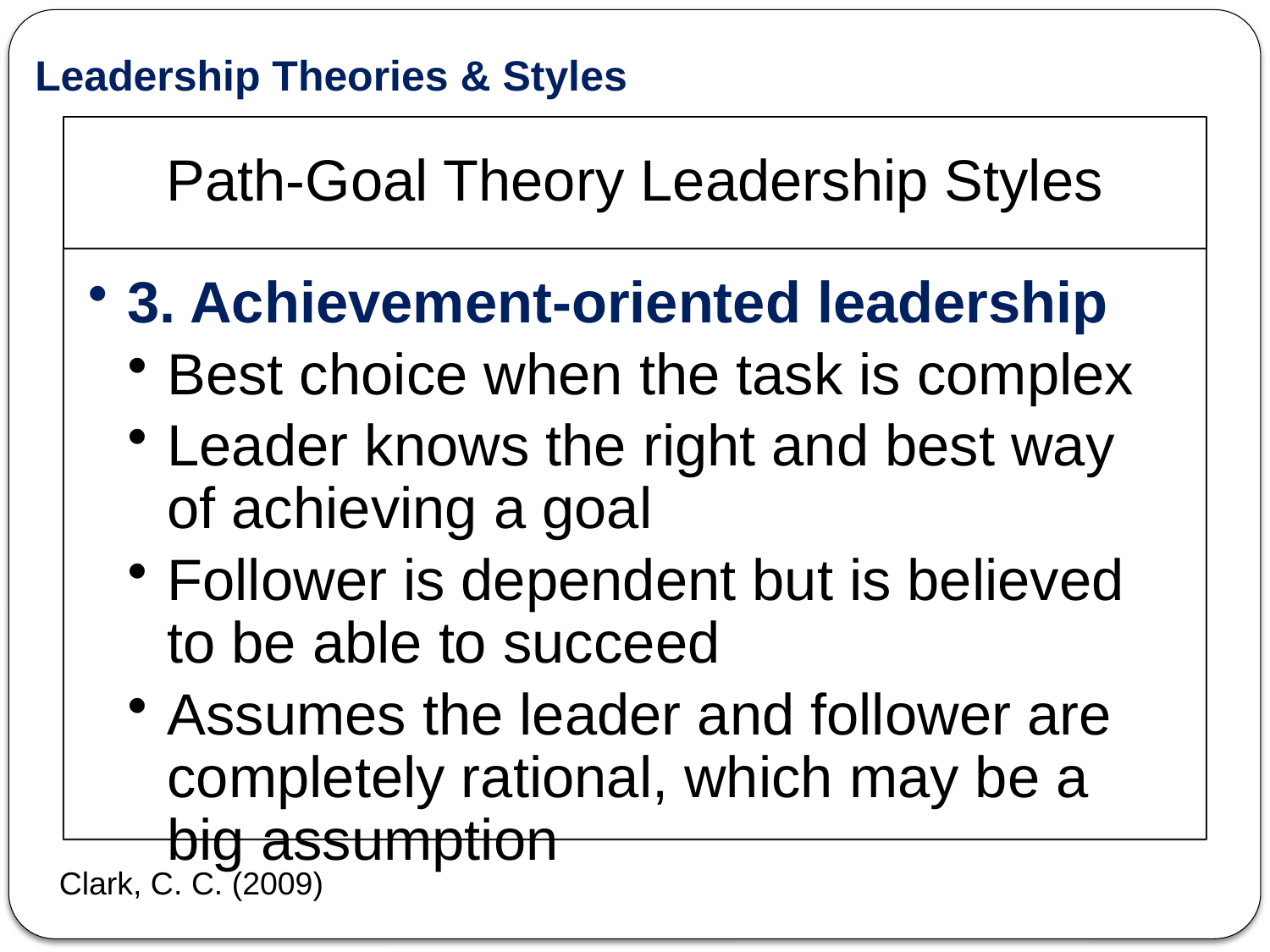

Leadership Theories & Styles
Path-Goal Theory Leadership Styles
3. Achievement-oriented leadership
Best choice when the task is complex
Leader knows the right and best way of achieving a goal
Follower is dependent but is believed to be able to succeed
Assumes the leader and follower are completely rational, which may be a big assumption
Clark, C. C. (2009)